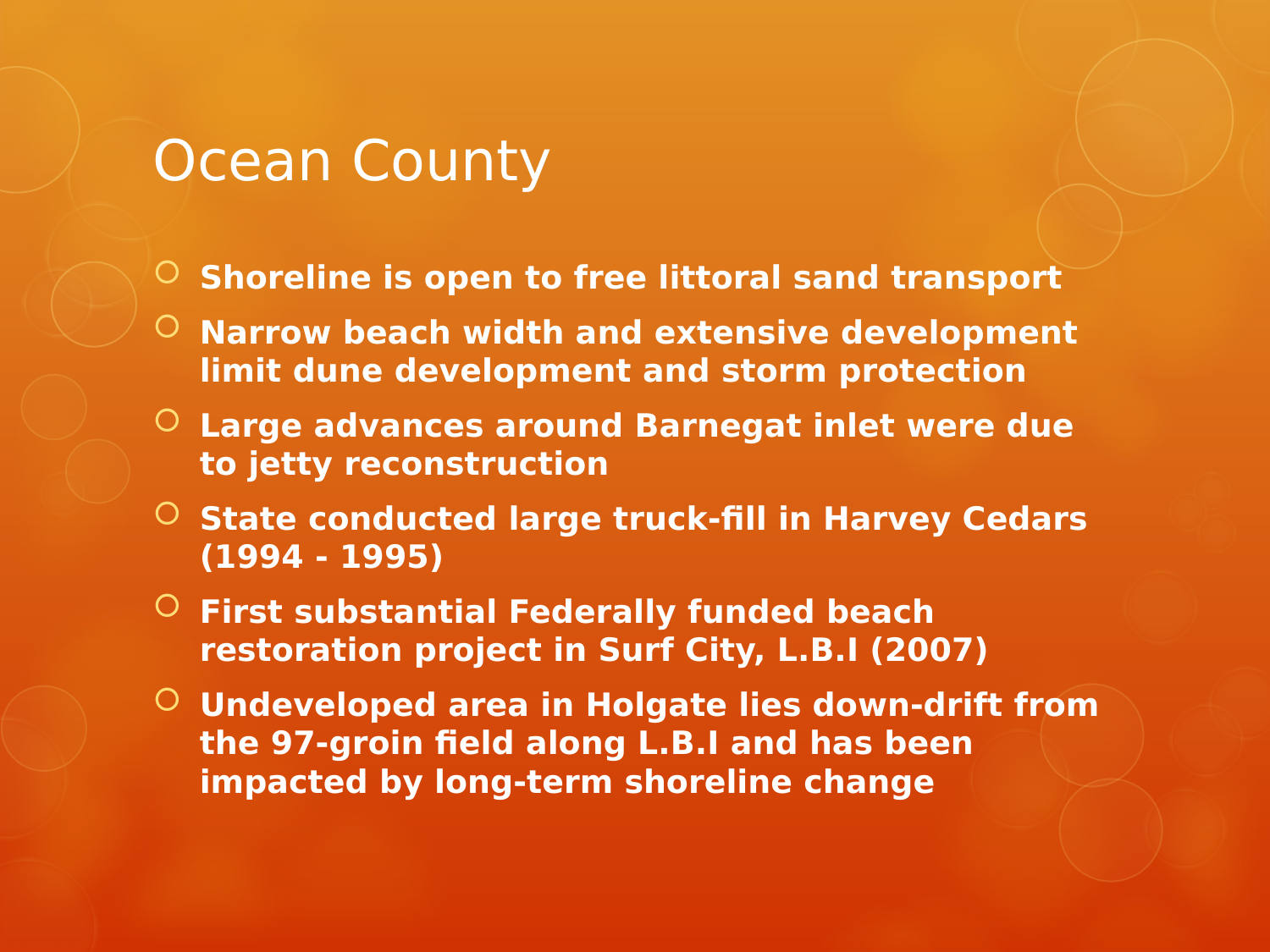

# Ocean County
Shoreline is open to free littoral sand transport
Narrow beach width and extensive development limit dune development and storm protection
Large advances around Barnegat inlet were due to jetty reconstruction
State conducted large truck-fill in Harvey Cedars (1994 - 1995)
First substantial Federally funded beach restoration project in Surf City, L.B.I (2007)
Undeveloped area in Holgate lies down-drift from the 97-groin field along L.B.I and has been impacted by long-term shoreline change